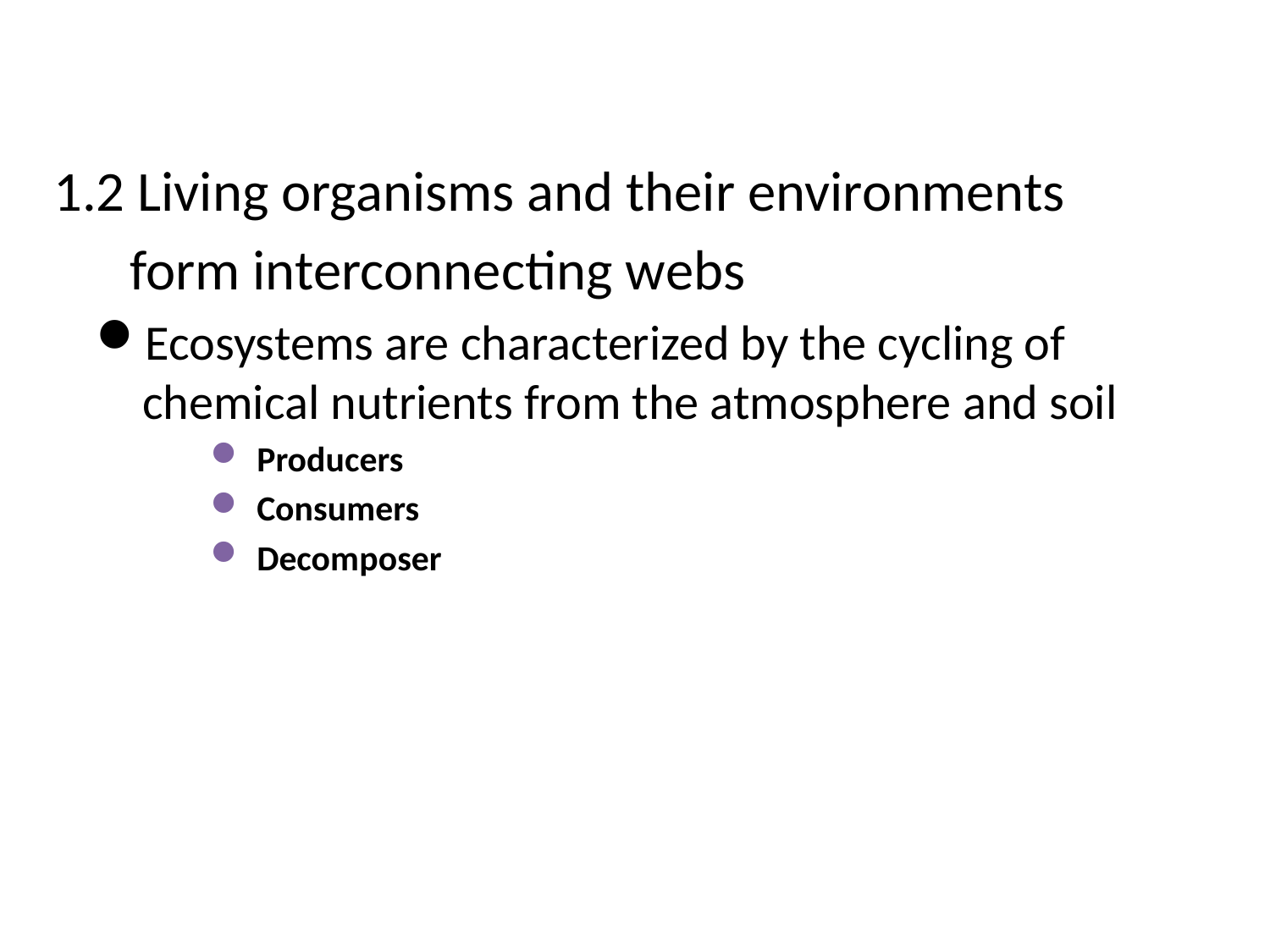

0
1.2 Living organisms and their environments
      form interconnecting webs
Ecosystems are characterized by the cycling of chemical nutrients from the atmosphere and soil
Producers
Consumers
Decomposer